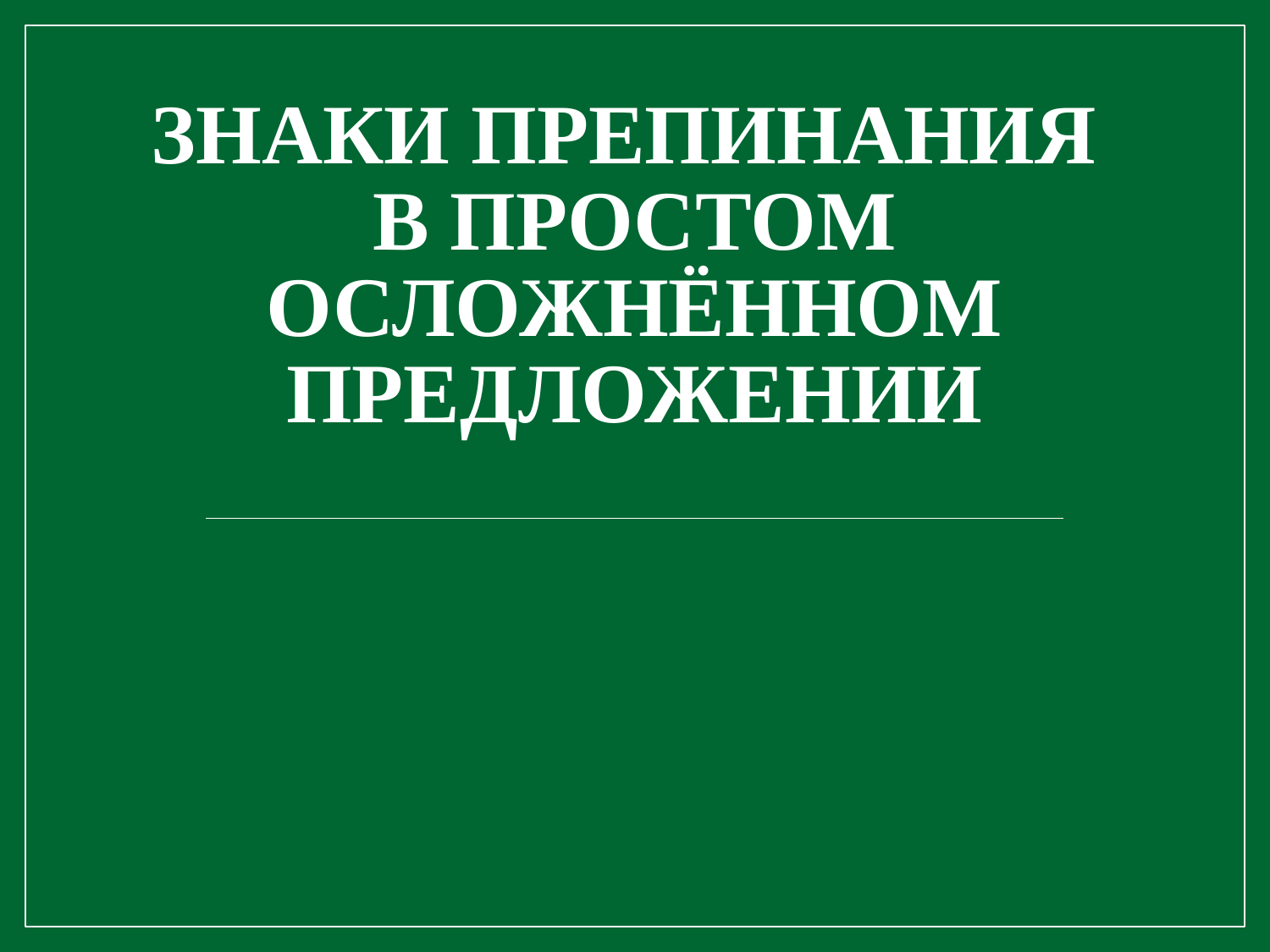

# ЗНАКИ ПРЕПИНАНИЯ В ПРОСТОМ ОСЛОЖНЁННОМ ПРЕДЛОЖЕНИИ